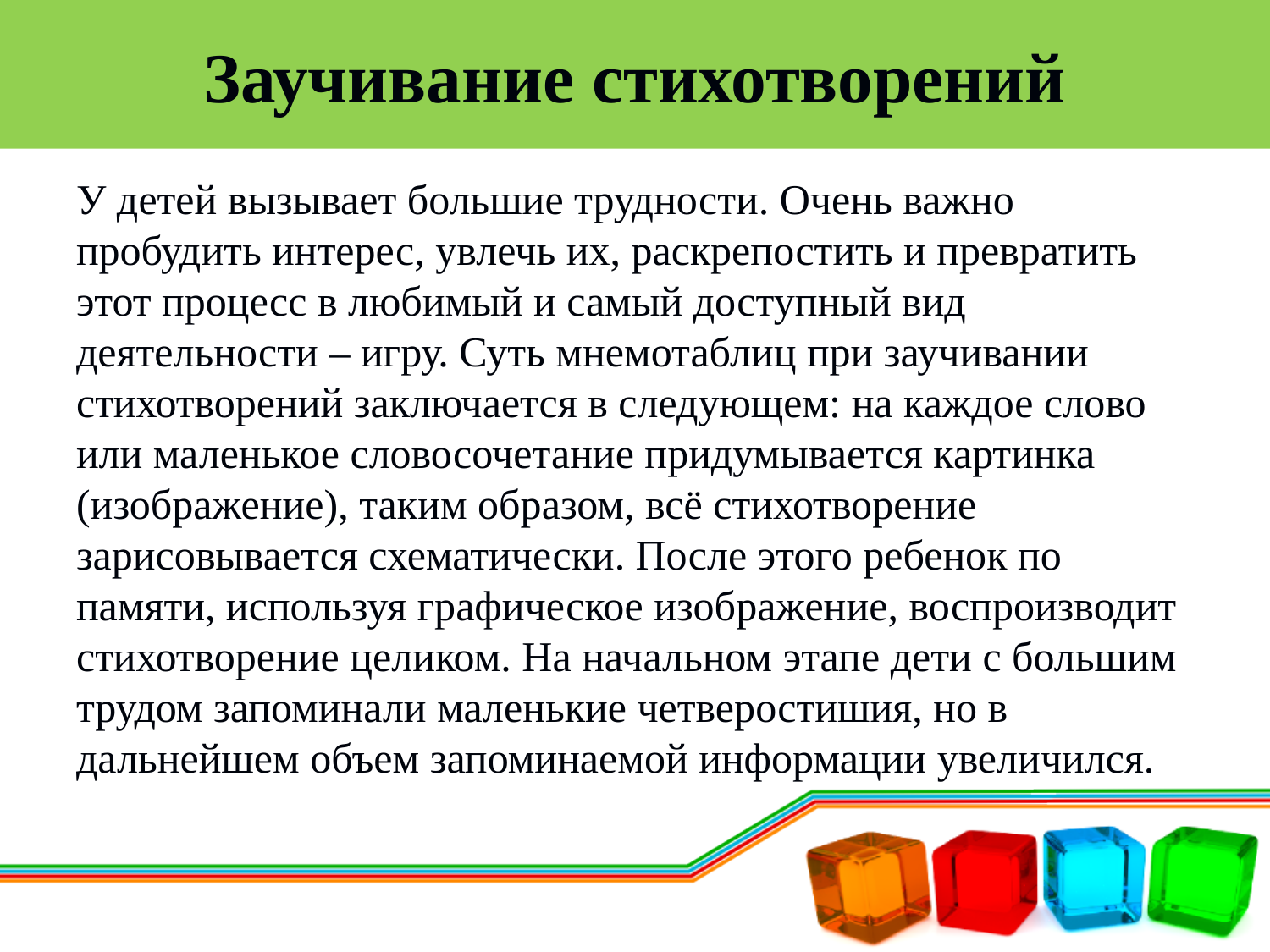

# Заучивание стихотворений
У детей вызывает большие трудности. Очень важно пробудить интерес, увлечь их, раскрепостить и превратить этот процесс в любимый и самый доступный вид деятельности – игру. Суть мнемотаблиц при заучивании стихотворений заключается в следующем: на каждое слово или маленькое словосочетание придумывается картинка (изображение), таким образом, всё стихотворение зарисовывается схематически. После этого ребенок по памяти, используя графическое изображение, воспроизводит стихотворение целиком. На начальном этапе дети с большим трудом запоминали маленькие четверостишия, но в дальнейшем объем запоминаемой информации увеличился.